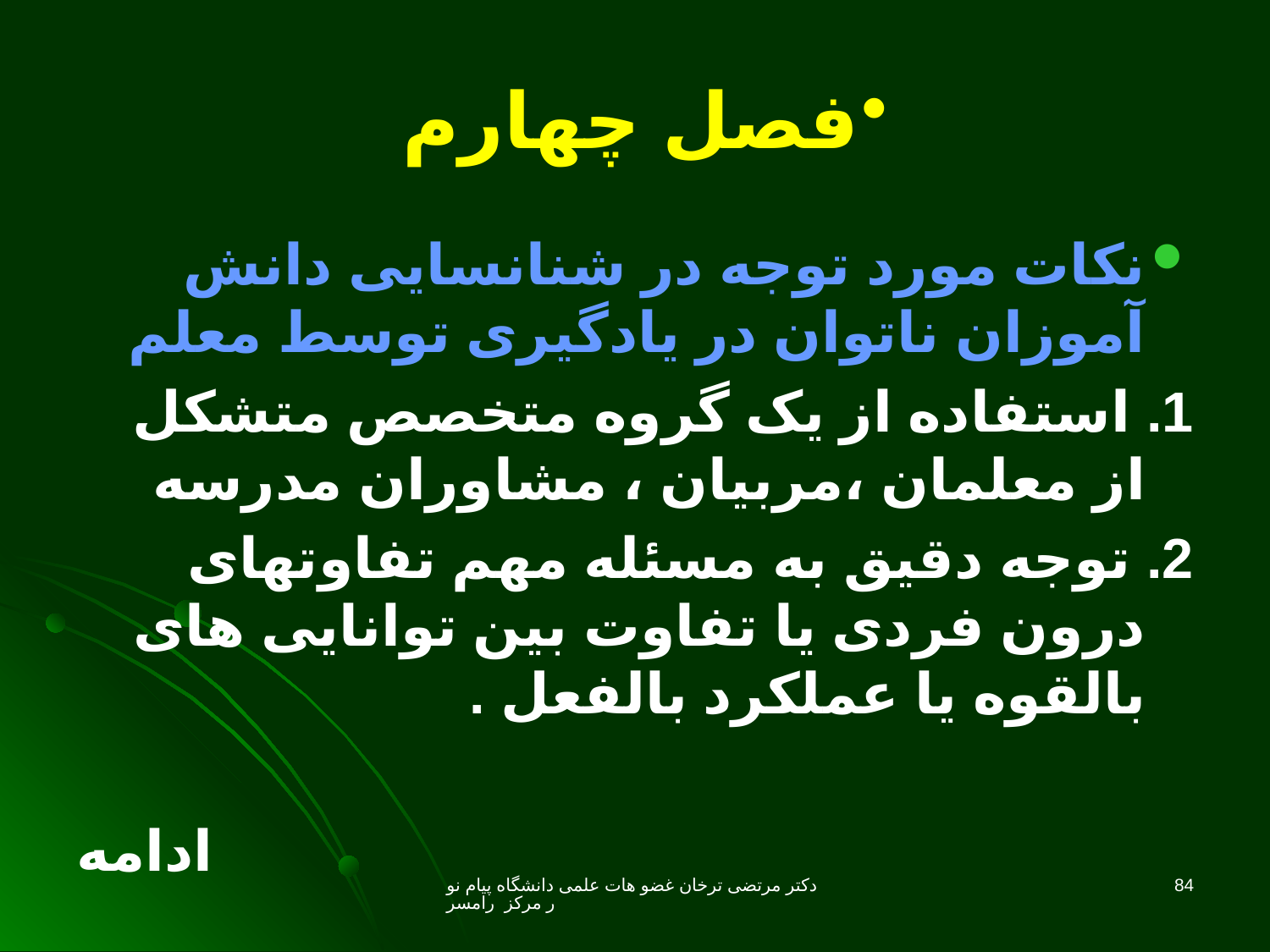

# فصل چهارم
نکات مورد توجه در شنانسایی دانش آموزان ناتوان در یادگیری توسط معلم
1. استفاده از یک گروه متخصص متشکل از معلمان ،مربیان ، مشاوران مدرسه
2. توجه دقیق به مسئله مهم تفاوتهای درون فردی یا تفاوت بین توانایی های بالقوه یا عملکرد بالفعل .

ادامه
دکتر مرتضی ترخان غضو هات علمی دانشگاه پیام نور مرکز رامسر
84